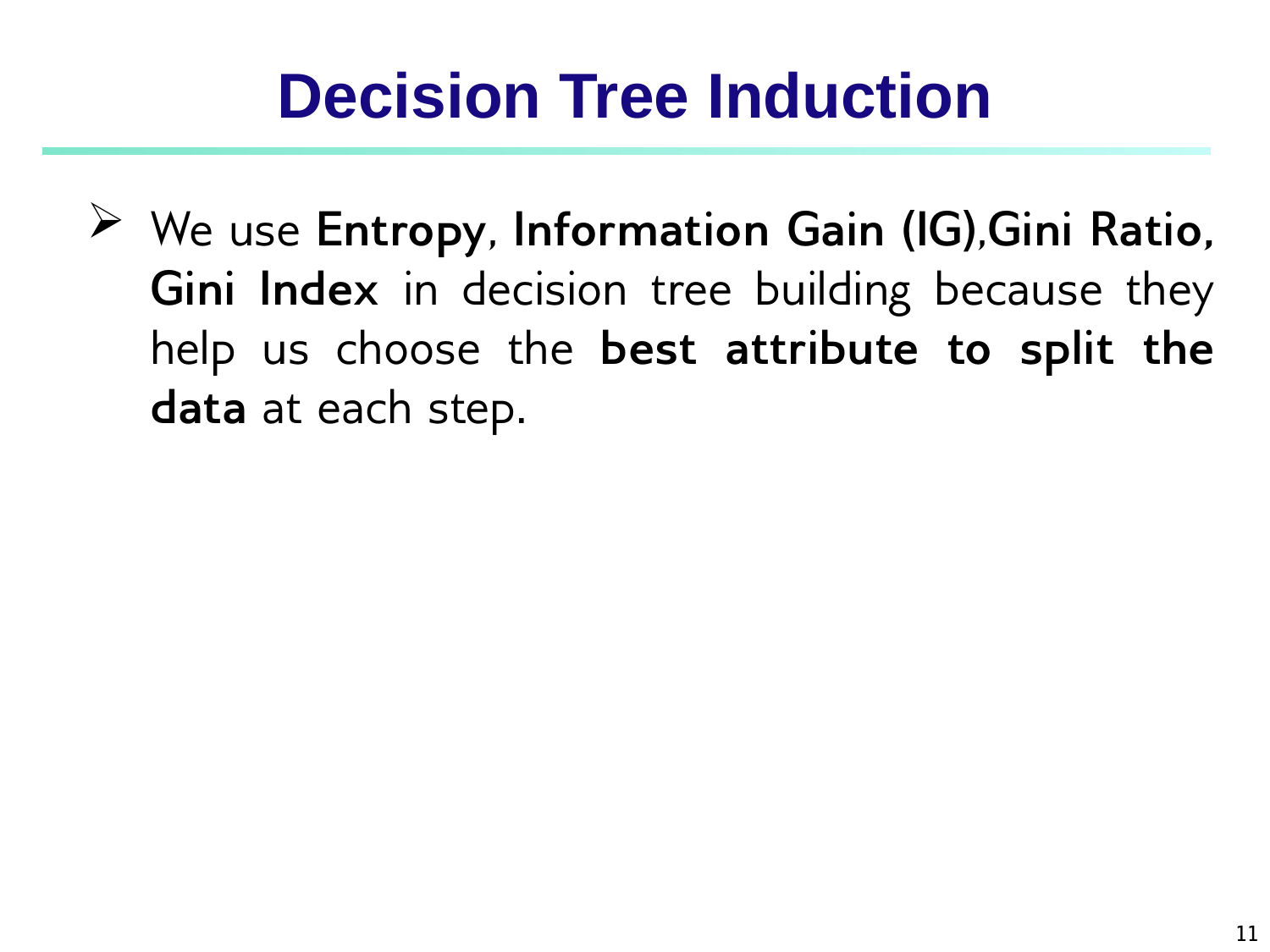

# Decision Tree Induction
We use Entropy, Information Gain (IG),Gini Ratio, Gini Index in decision tree building because they help us choose the best attribute to split the data at each step.
11